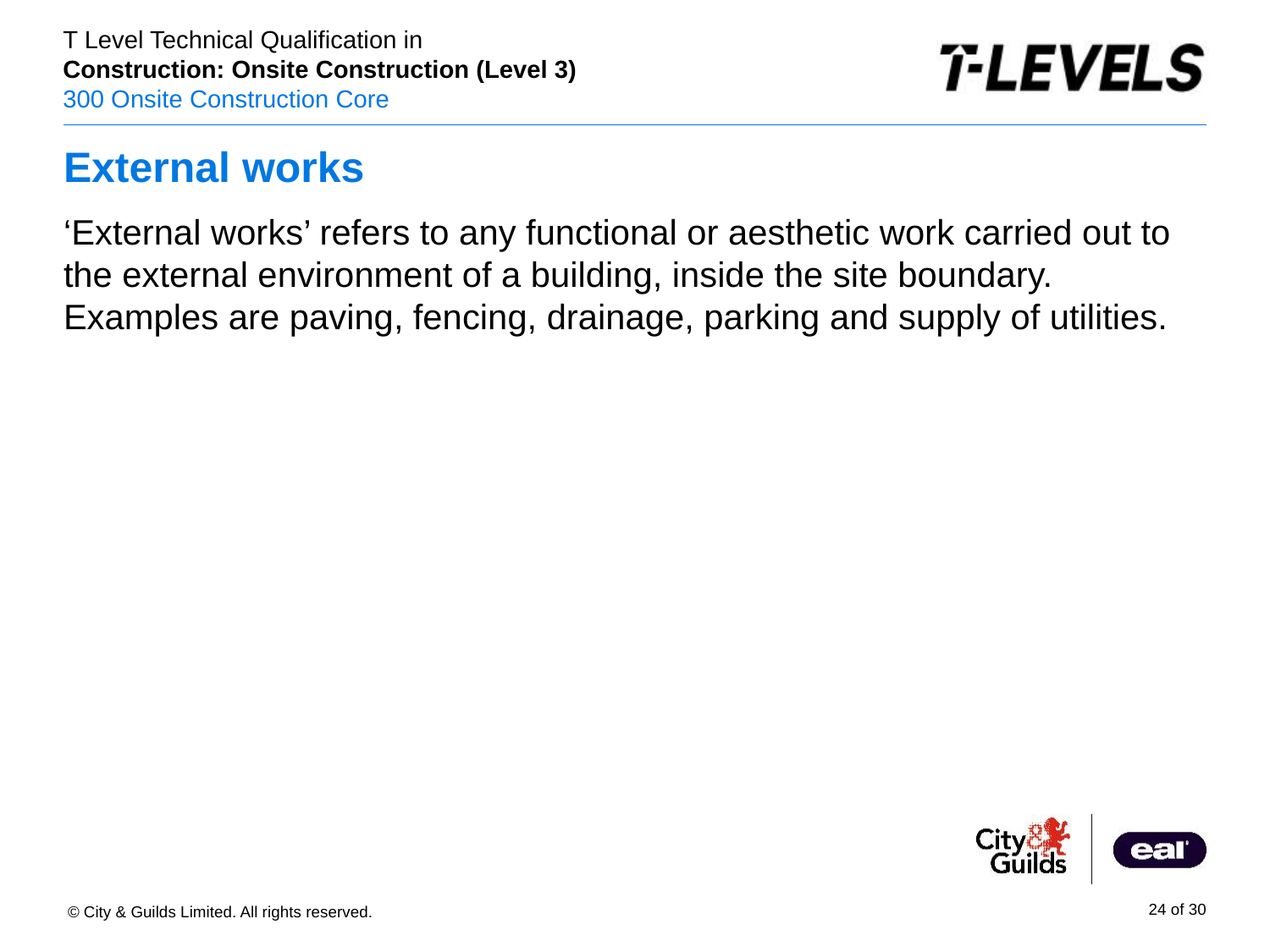

# External works
‘External works’ refers to any functional or aesthetic work carried out to the external environment of a building, inside the site boundary. Examples are paving, fencing, drainage, parking and supply of utilities.